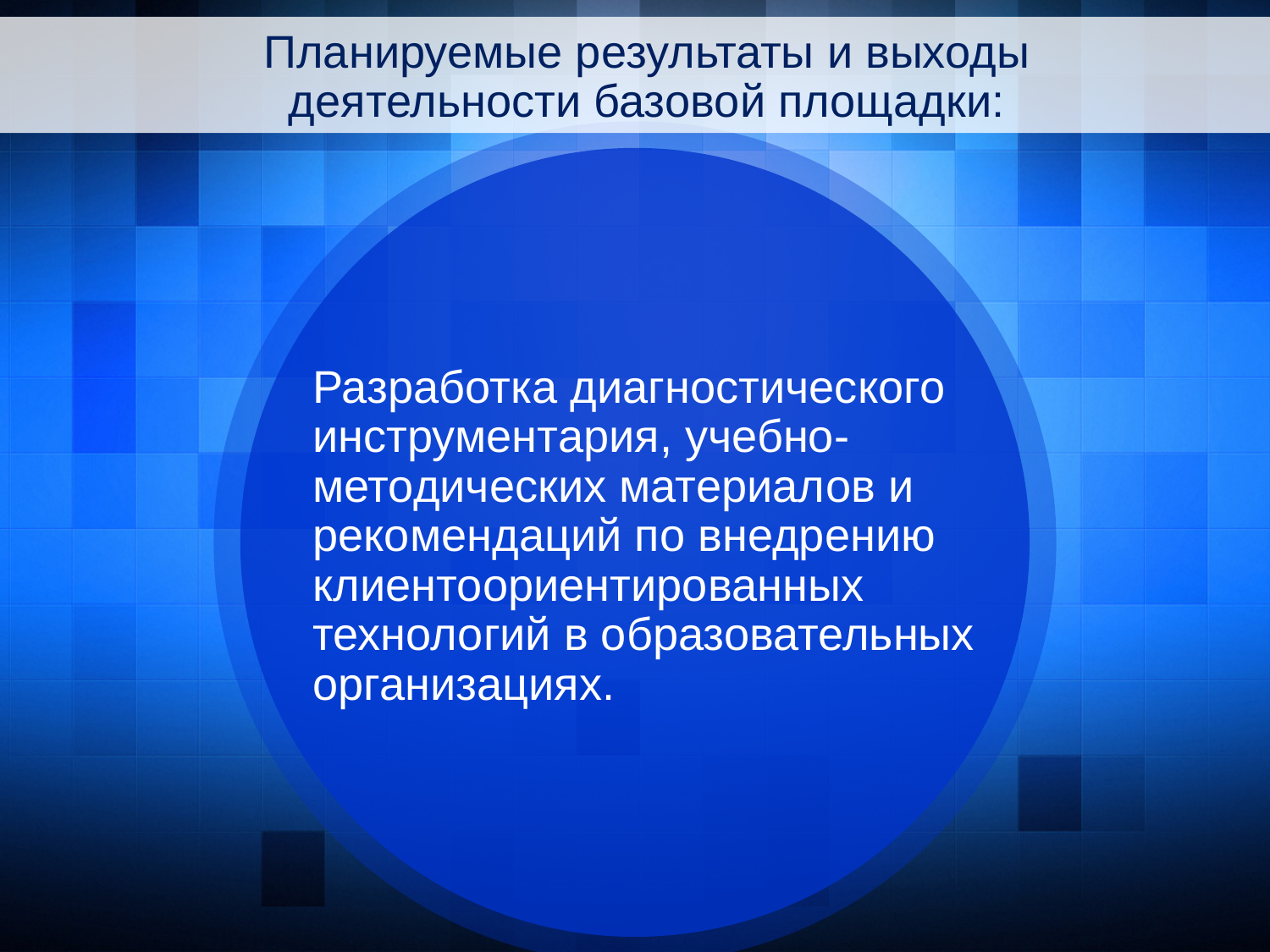

Планируемые результаты и выходы
деятельности базовой площадки:

Разработка диагностического инструментария, учебно-методических материалов и рекомендаций по внедрению клиентоориентированных технологий в образовательных организациях.